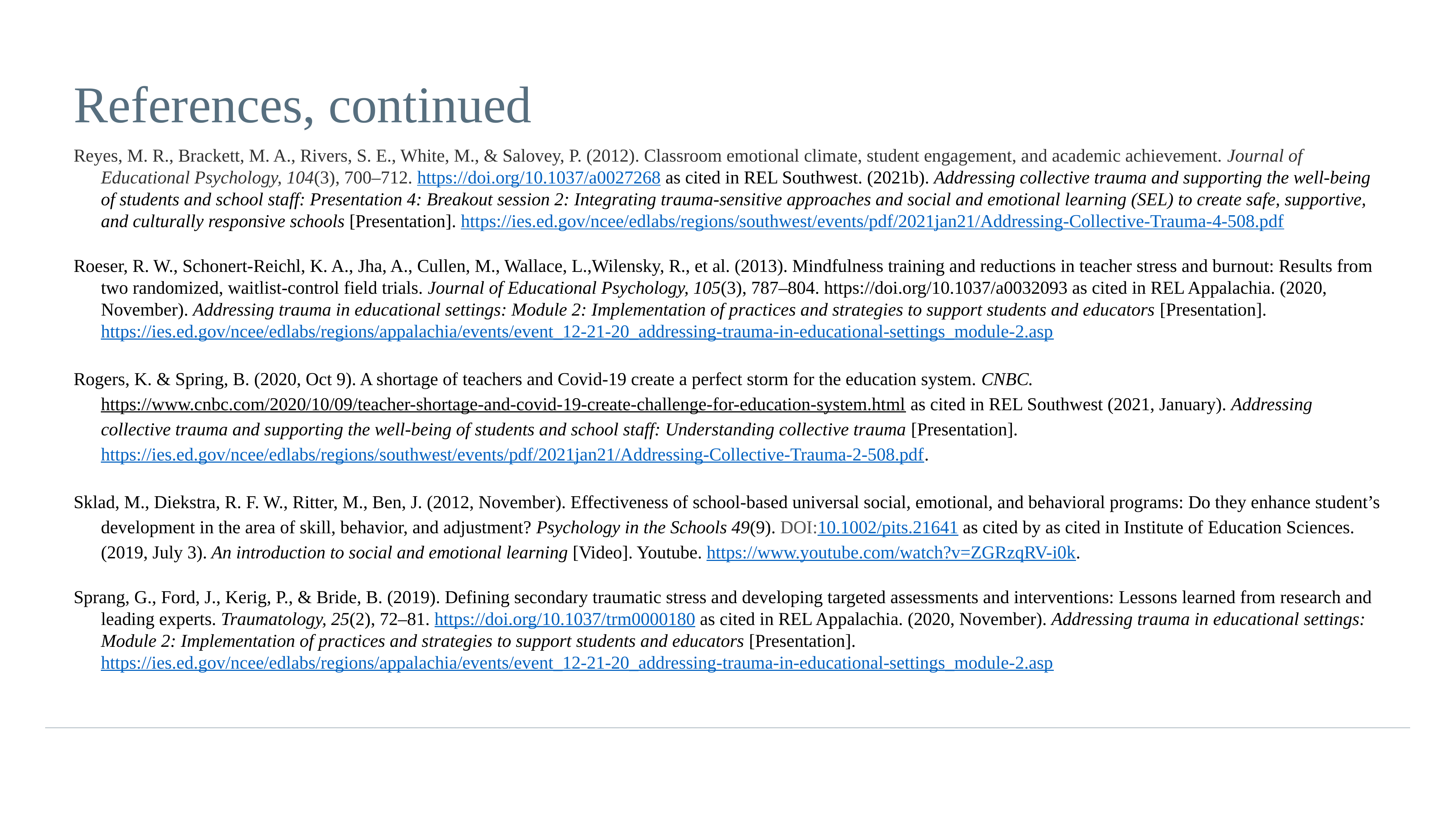

# References, continued-6
Reyes, M. R., Brackett, M. A., Rivers, S. E., White, M., & Salovey, P. (2012). Classroom emotional climate, student engagement, and academic achievement. Journal of Educational Psychology, 104(3), 700–712. https://doi.org/10.1037/a0027268 as cited in REL Southwest. (2021b). Addressing collective trauma and supporting the well-being of students and school staff: Presentation 4: Breakout session 2: Integrating trauma-sensitive approaches and social and emotional learning (SEL) to create safe, supportive, and culturally responsive schools [Presentation]. https://ies.ed.gov/ncee/edlabs/regions/southwest/events/pdf/2021jan21/Addressing-Collective-Trauma-4-508.pdf
Roeser, R. W., Schonert-Reichl, K. A., Jha, A., Cullen, M., Wallace, L.,Wilensky, R., et al. (2013). Mindfulness training and reductions in teacher stress and burnout: Results from two randomized, waitlist-control field trials. Journal of Educational Psychology, 105(3), 787–804. https://doi.org/10.1037/a0032093 as cited in REL Appalachia. (2020, November). Addressing trauma in educational settings: Module 2: Implementation of practices and strategies to support students and educators [Presentation]. https://ies.ed.gov/ncee/edlabs/regions/appalachia/events/event_12-21-20_addressing-trauma-in-educational-settings_module-2.asp
Rogers, K. & Spring, B. (2020, Oct 9). A shortage of teachers and Covid-19 create a perfect storm for the education system. CNBC. https://www.cnbc.com/2020/10/09/teacher-shortage-and-covid-19-create-challenge-for-education-system.html as cited in REL Southwest (2021, January). Addressing collective trauma and supporting the well-being of students and school staff: Understanding collective trauma [Presentation]. https://ies.ed.gov/ncee/edlabs/regions/southwest/events/pdf/2021jan21/Addressing-Collective-Trauma-2-508.pdf.
Sklad, M., Diekstra, R. F. W., Ritter, M., Ben, J. (2012, November). Effectiveness of school-based universal social, emotional, and behavioral programs: Do they enhance student’s development in the area of skill, behavior, and adjustment? Psychology in the Schools 49(9). DOI:10.1002/pits.21641 as cited by as cited in Institute of Education Sciences. (2019, July 3). An introduction to social and emotional learning [Video]. Youtube. https://www.youtube.com/watch?v=ZGRzqRV-i0k.
Sprang, G., Ford, J., Kerig, P., & Bride, B. (2019). Defining secondary traumatic stress and developing targeted assessments and interventions: Lessons learned from research and leading experts. Traumatology, 25(2), 72–81. https://doi.org/10.1037/trm0000180 as cited in REL Appalachia. (2020, November). Addressing trauma in educational settings: Module 2: Implementation of practices and strategies to support students and educators [Presentation]. https://ies.ed.gov/ncee/edlabs/regions/appalachia/events/event_12-21-20_addressing-trauma-in-educational-settings_module-2.asp